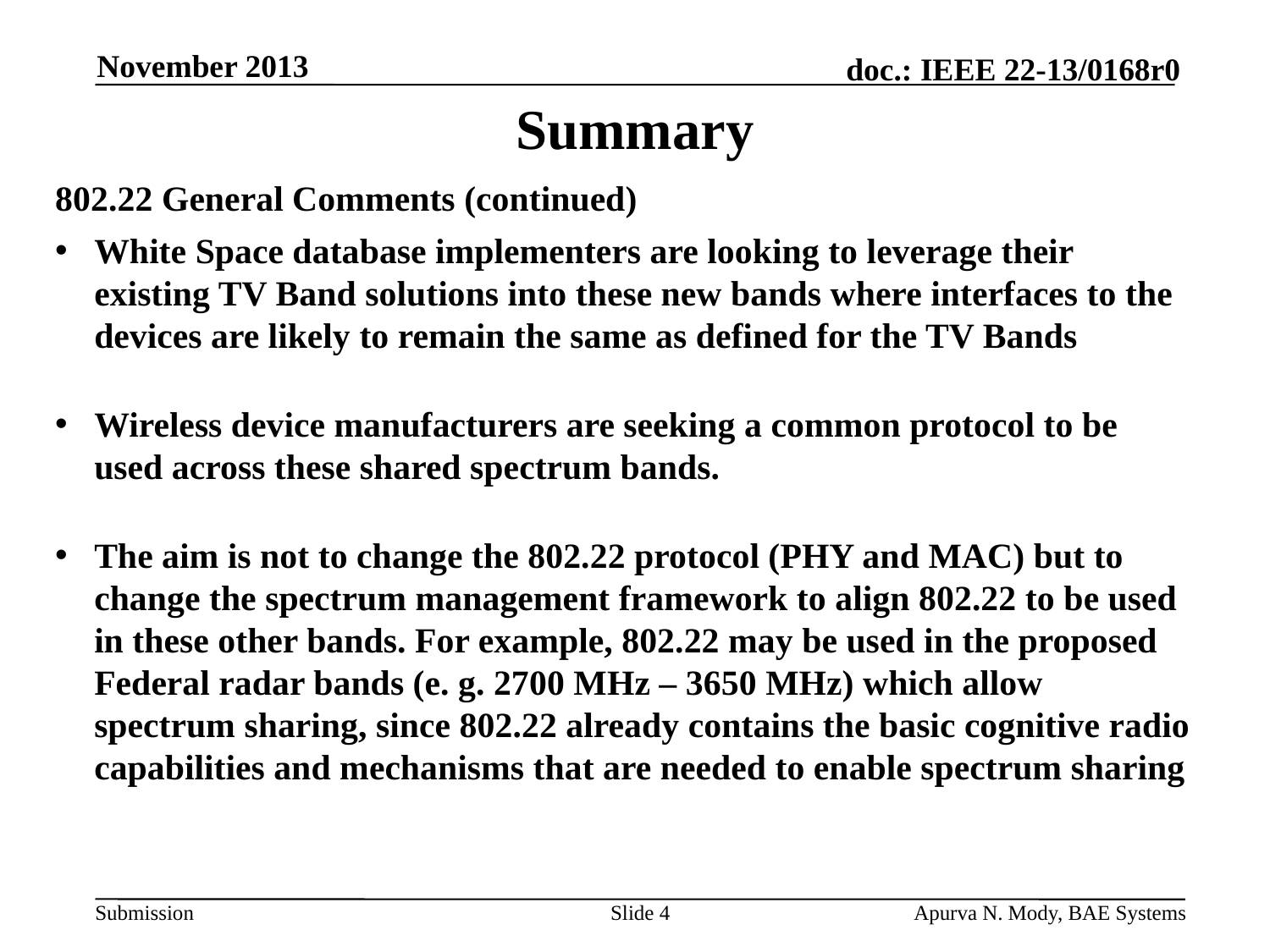

November 2013
# Summary
802.22 General Comments (continued)
White Space database implementers are looking to leverage their existing TV Band solutions into these new bands where interfaces to the devices are likely to remain the same as defined for the TV Bands

Wireless device manufacturers are seeking a common protocol to be used across these shared spectrum bands.

The aim is not to change the 802.22 protocol (PHY and MAC) but to change the spectrum management framework to align 802.22 to be used in these other bands. For example, 802.22 may be used in the proposed Federal radar bands (e. g. 2700 MHz – 3650 MHz) which allow spectrum sharing, since 802.22 already contains the basic cognitive radio capabilities and mechanisms that are needed to enable spectrum sharing
Slide 4
Apurva N. Mody, BAE Systems